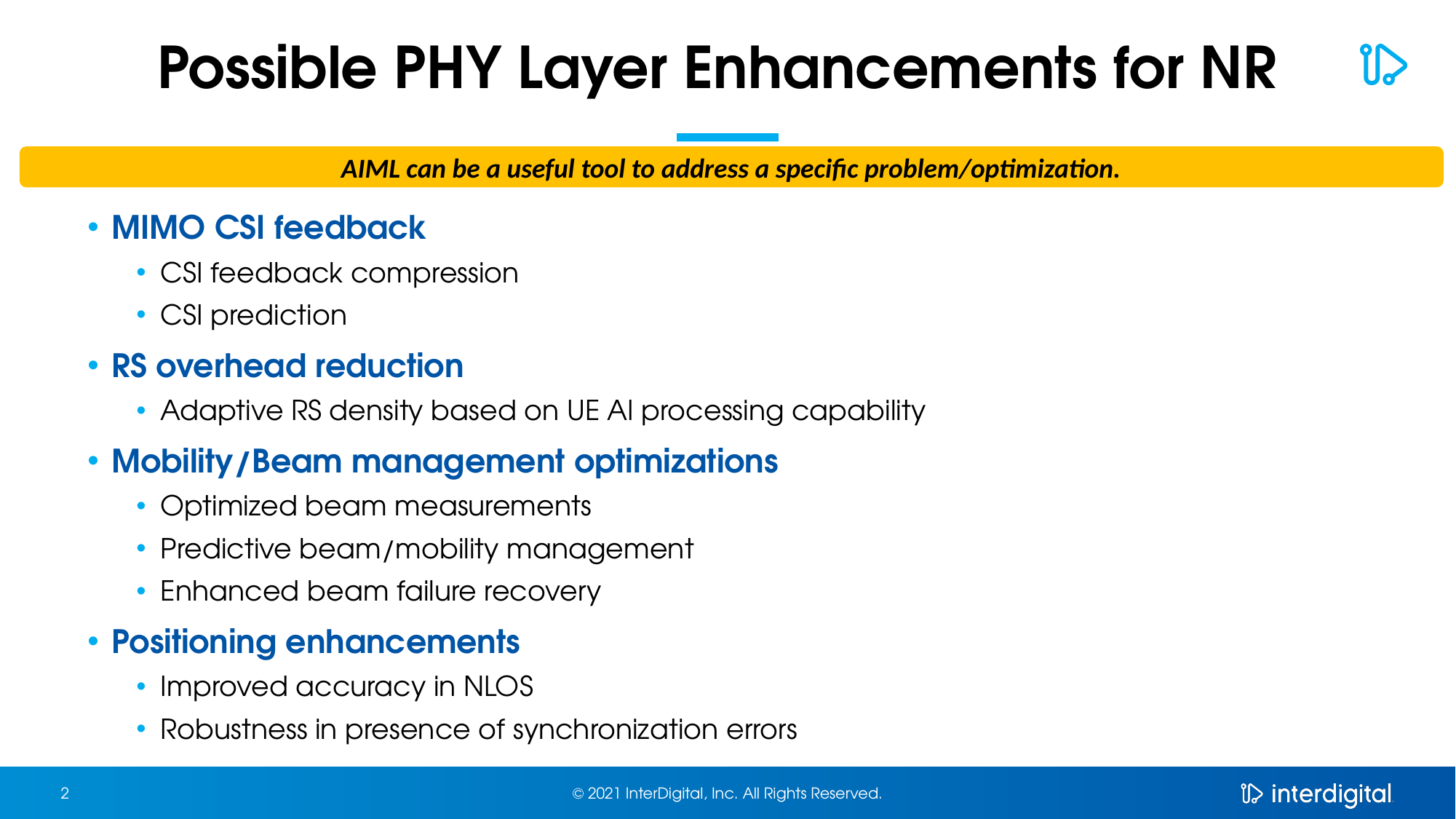

# Possible PHY Layer Enhancements for NR
AIML can be a useful tool to address a specific problem/optimization.
MIMO CSI feedback
CSI feedback compression
CSI prediction
RS overhead reduction
Adaptive RS density based on UE AI processing capability
Mobility/Beam management optimizations
Optimized beam measurements
Predictive beam/mobility management
Enhanced beam failure recovery
Positioning enhancements
Improved accuracy in NLOS
Robustness in presence of synchronization errors
© 2021 InterDigital, Inc. All Rights Reserved.
2